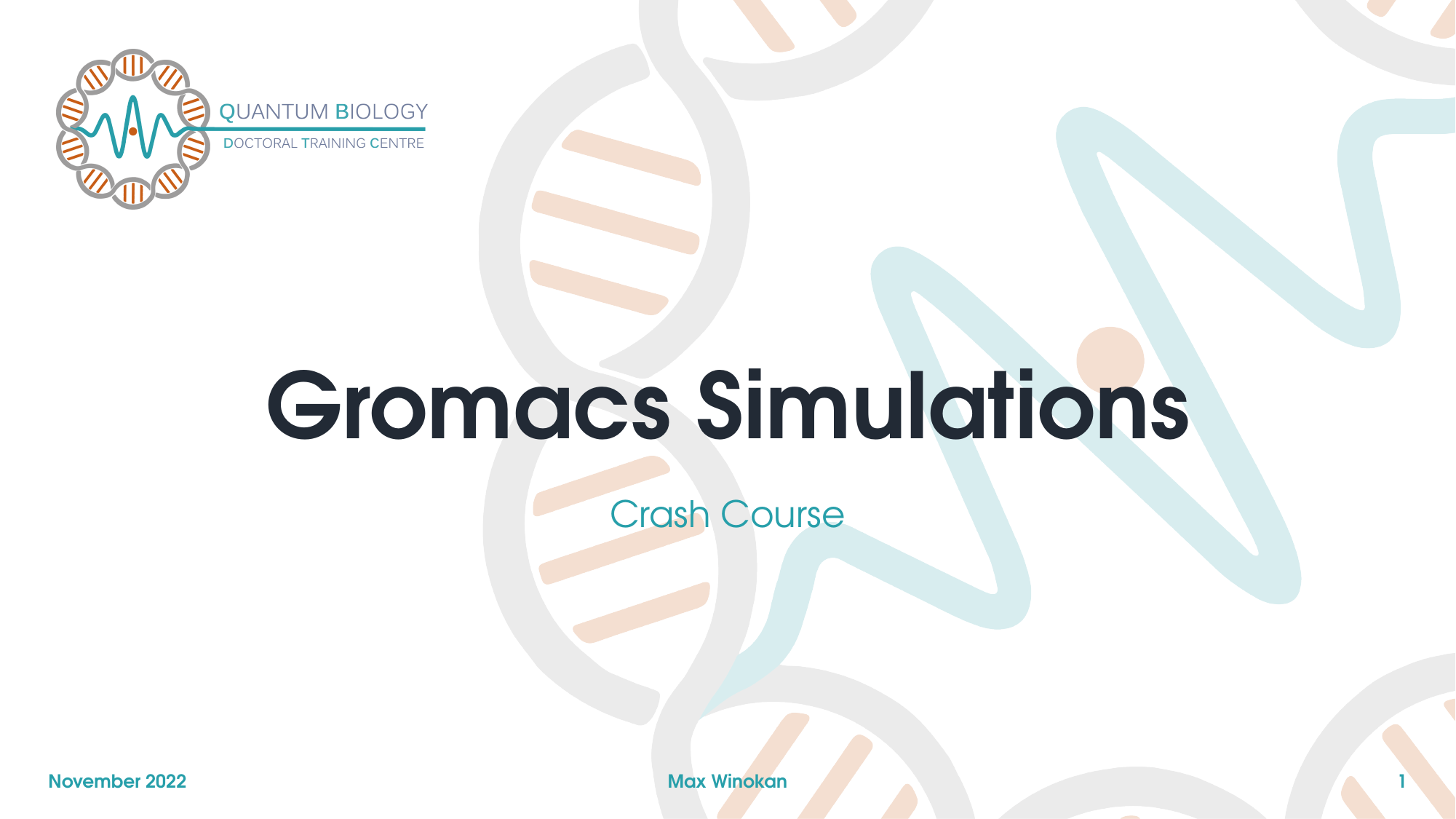

# Gromacs Simulations
Crash Course
November 2022
Max Winokan
1